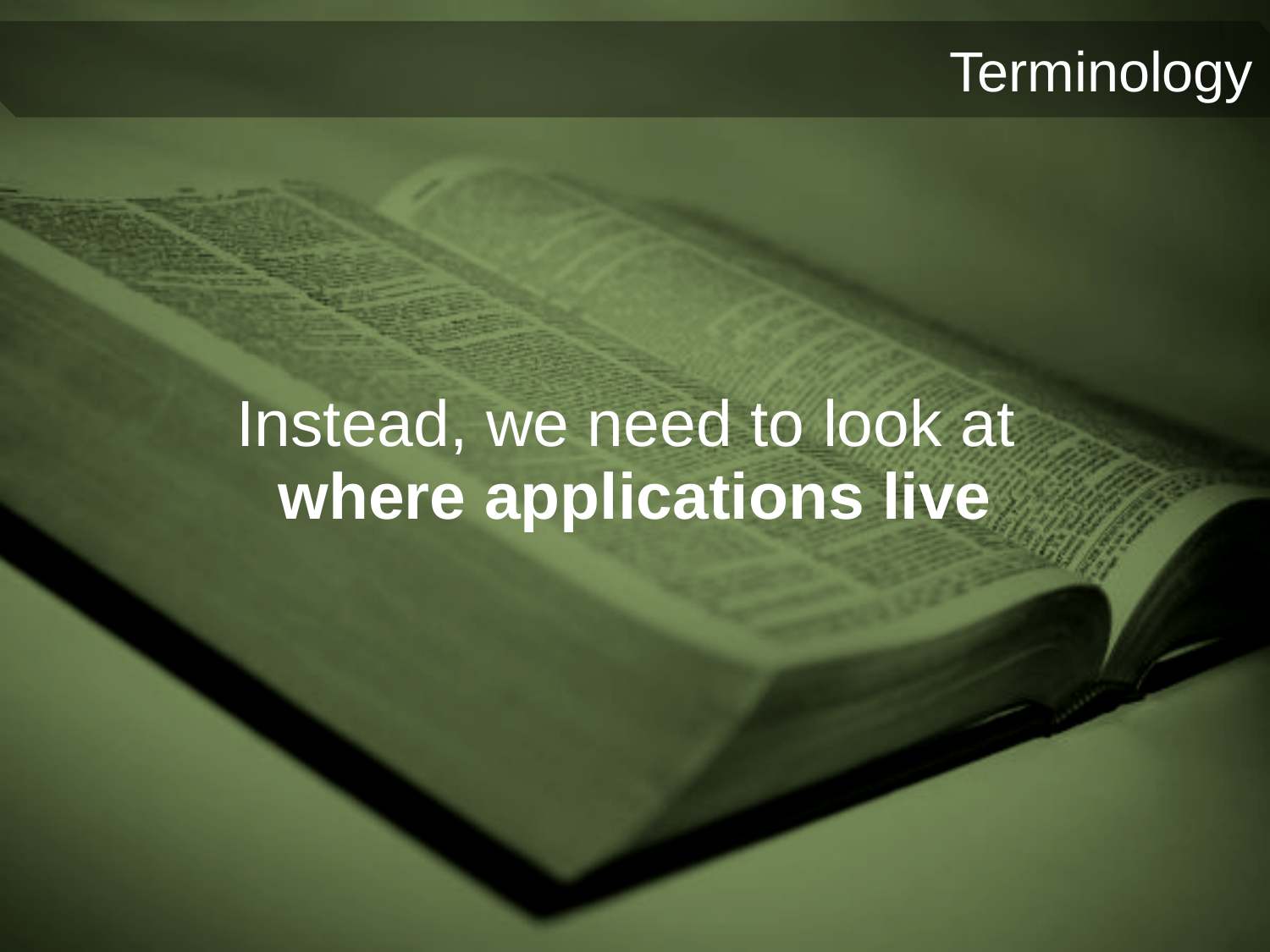

Instead, we need to look at
where applications live